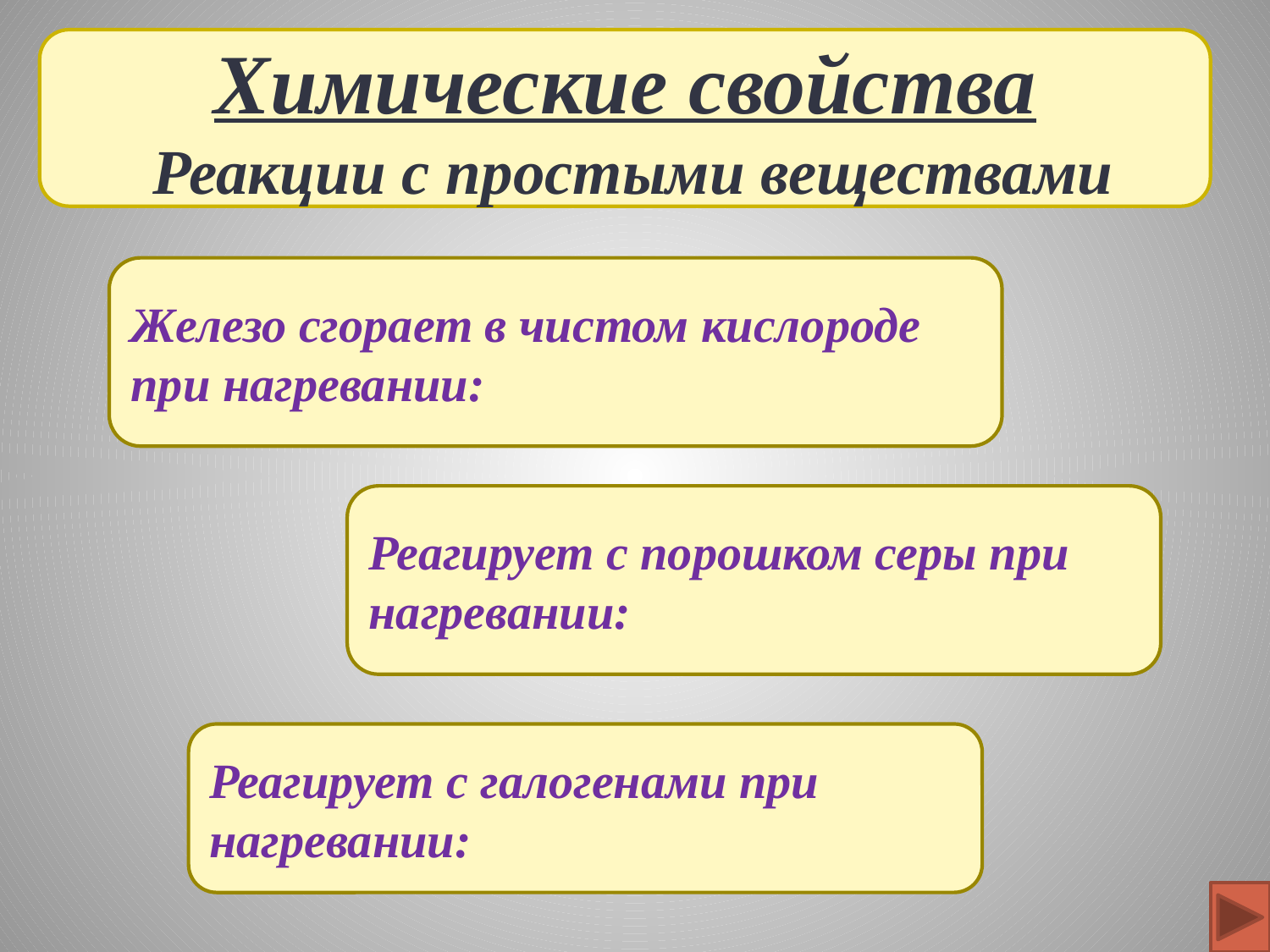

Химические свойства
 Реакции с простыми веществами

Железо сгорает в чистом кислороде
при нагревании:
Реагирует с порошком серы при нагревании:

Реагирует с галогенами при нагревании: